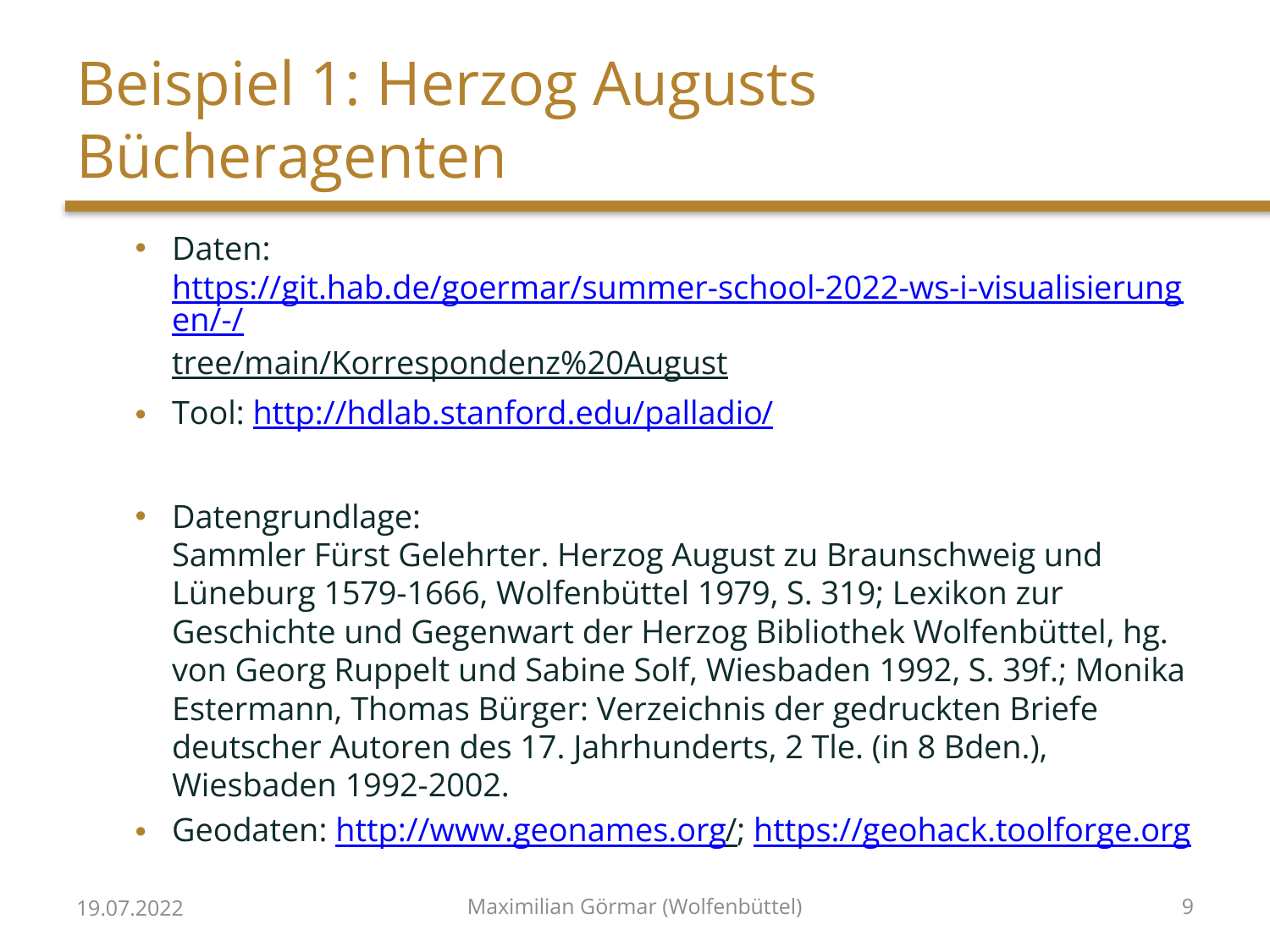

# Beispiel 1: Herzog Augusts Bücheragenten
Daten: https://git.hab.de/goermar/summer-school-2022-ws-i-visualisierungen/-/tree/main/Korrespondenz%20August
Tool: http://hdlab.stanford.edu/palladio/

Datengrundlage:
Sammler Fürst Gelehrter. Herzog August zu Braunschweig und Lüneburg 1579-1666, Wolfenbüttel 1979, S. 319; Lexikon zur Geschichte und Gegenwart der Herzog Bibliothek Wolfenbüttel, hg. von Georg Ruppelt und Sabine Solf, Wiesbaden 1992, S. 39f.; Monika Estermann, Thomas Bürger: Verzeichnis der gedruckten Briefe deutscher Autoren des 17. Jahrhunderts, 2 Tle. (in 8 Bden.), Wiesbaden 1992-2002.
Geodaten: http://www.geonames.org/; https://geohack.toolforge.org
19.07.2022
Maximilian Görmar (Wolfenbüttel)
9